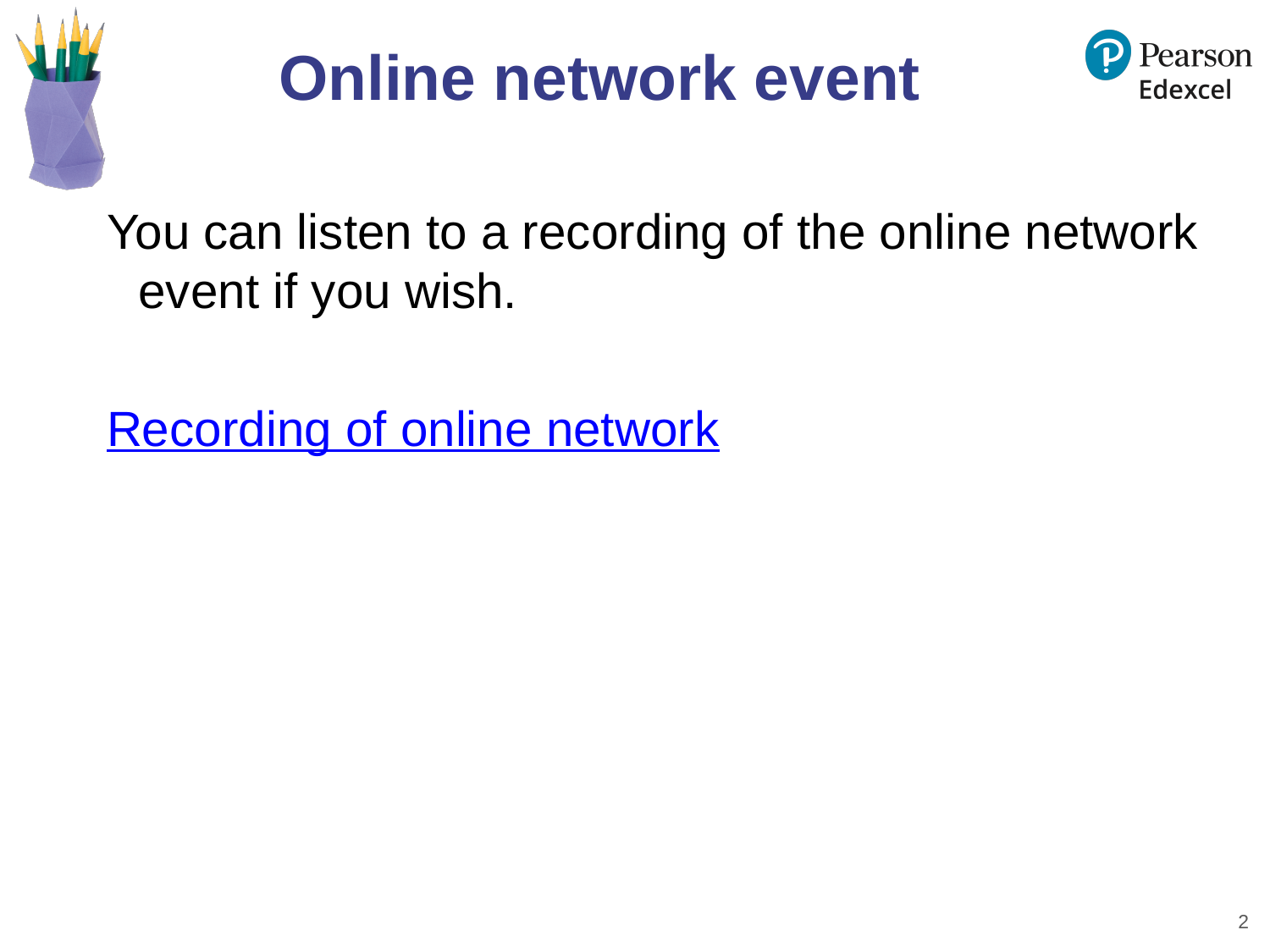

# Online network event
You can listen to a recording of the online network event if you wish.

Recording of online network